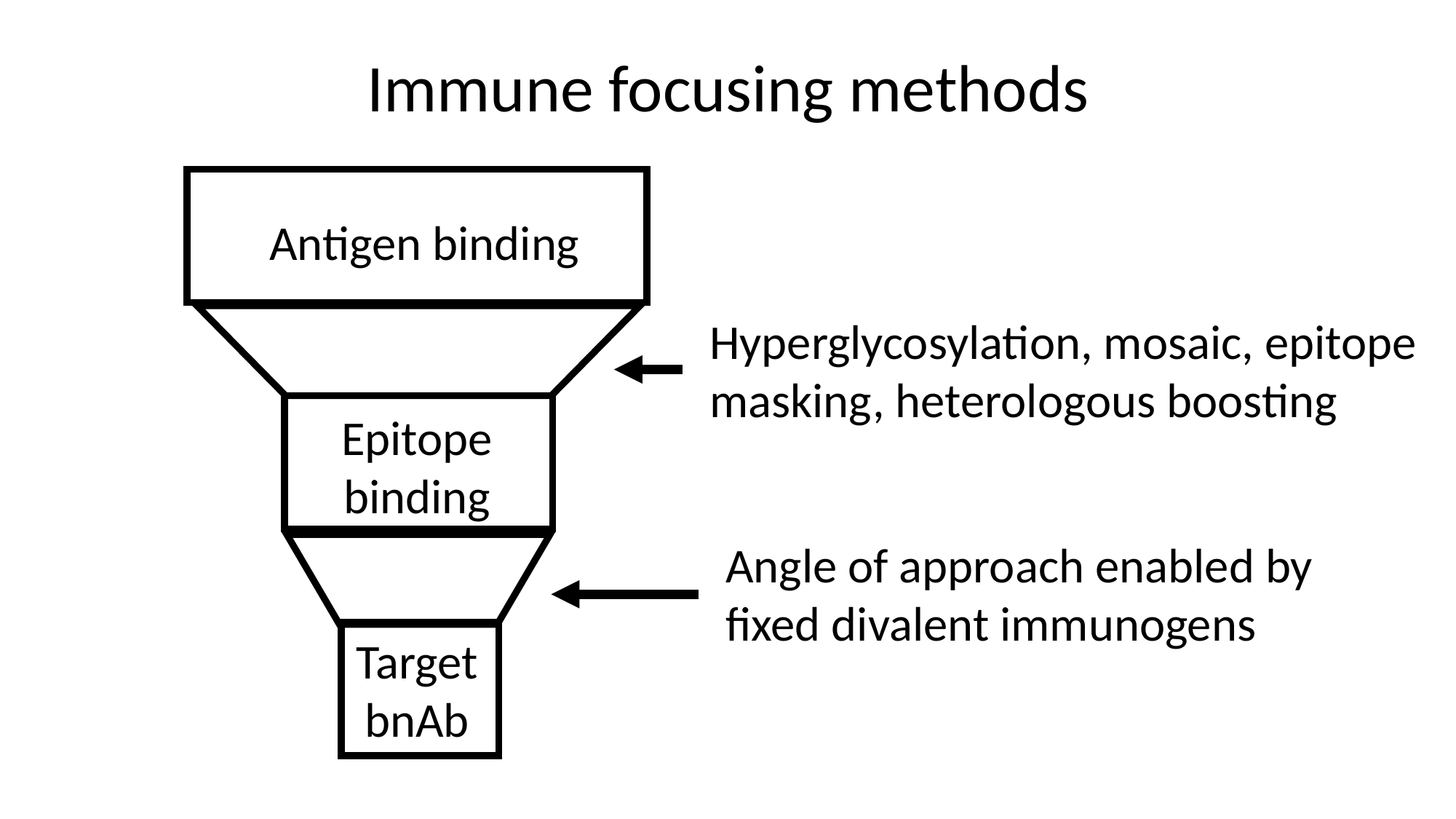

# Immune focusing methods

Antigen binding
Hyperglycosylation, mosaic, epitope masking, heterologous boosting

Epitope binding
Angle of approach enabled by fixed divalent immunogens

Target
bnAb